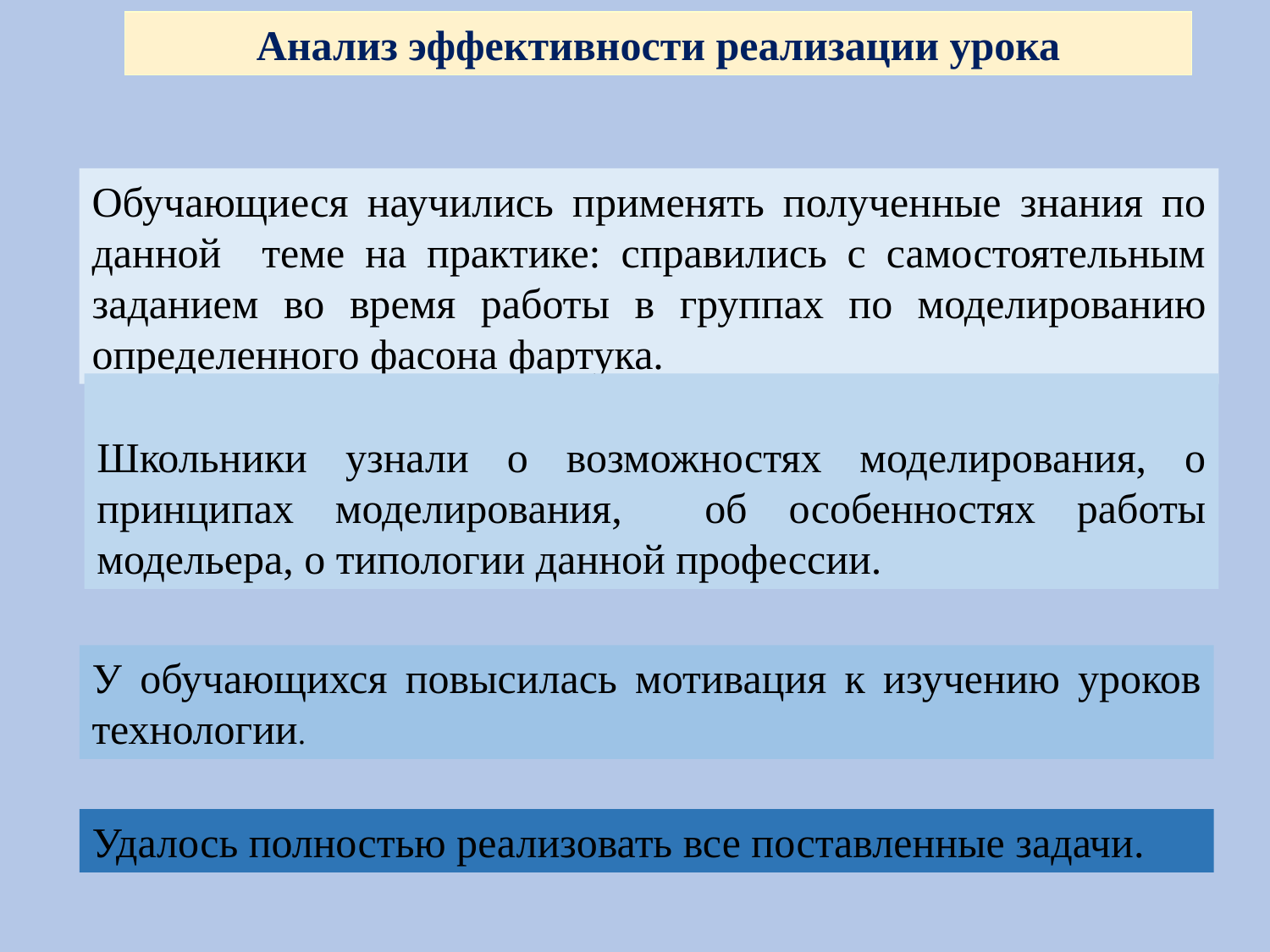

Анализ эффективности реализации урока

Обучающиеся научились применять полученные знания по данной  теме на практике: справились с самостоятельным заданием во время работы в группах по моделированию определенного фасона фартука.

Школьники узнали о возможностях моделирования, о принципах моделирования,  об особенностях работы модельера, о типологии данной профессии.
У обучающихся повысилась мотивация к изучению уроков технологии.
Удалось полностью реализовать все поставленные задачи.